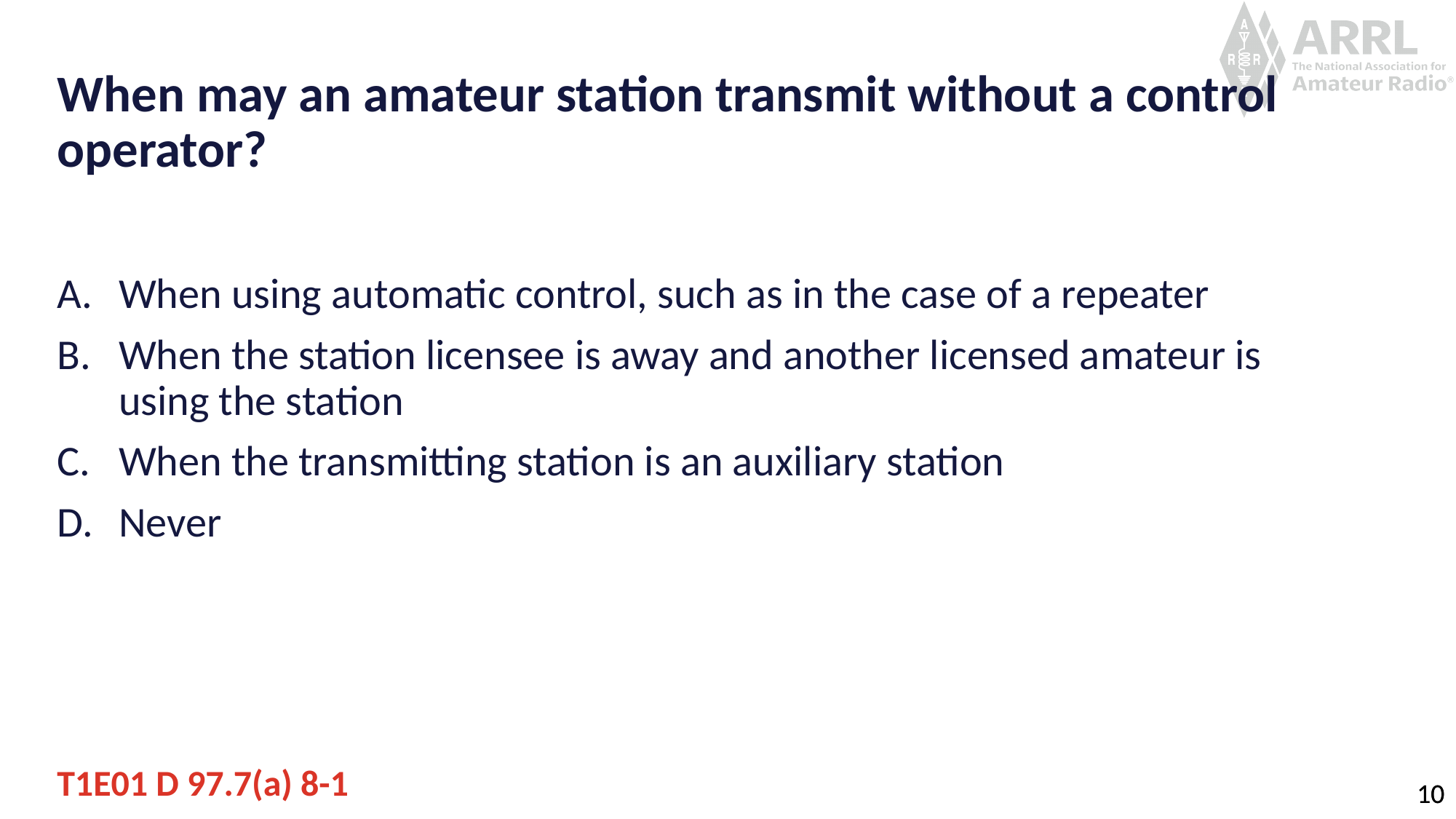

# When may an amateur station transmit without a control operator?
When using automatic control, such as in the case of a repeater
When the station licensee is away and another licensed amateur is using the station
When the transmitting station is an auxiliary station
Never
T1E01 D 97.7(a) 8-1